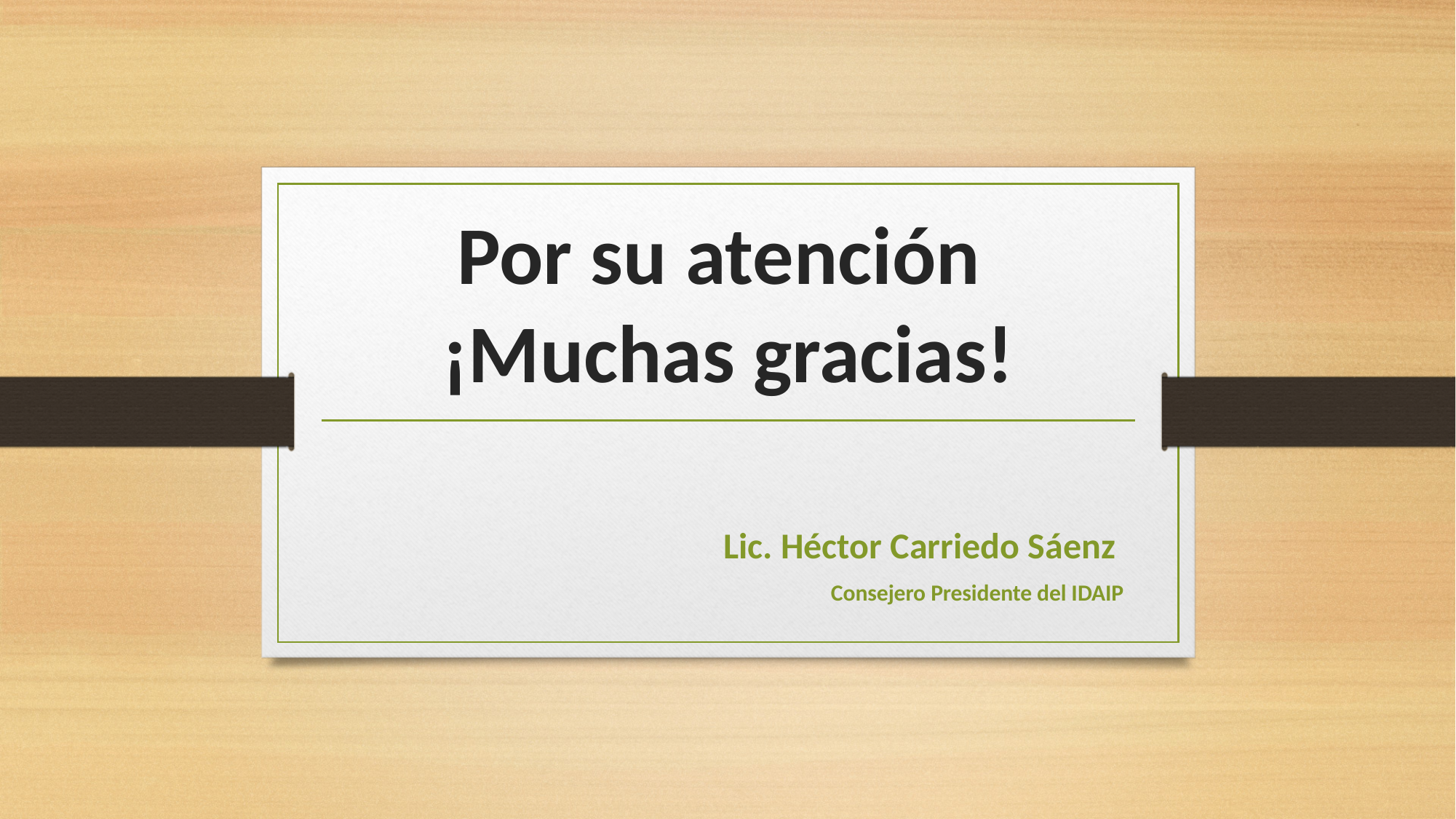

# Por su atención ¡Muchas gracias!

Lic. Héctor Carriedo Sáenz
Consejero Presidente del IDAIP